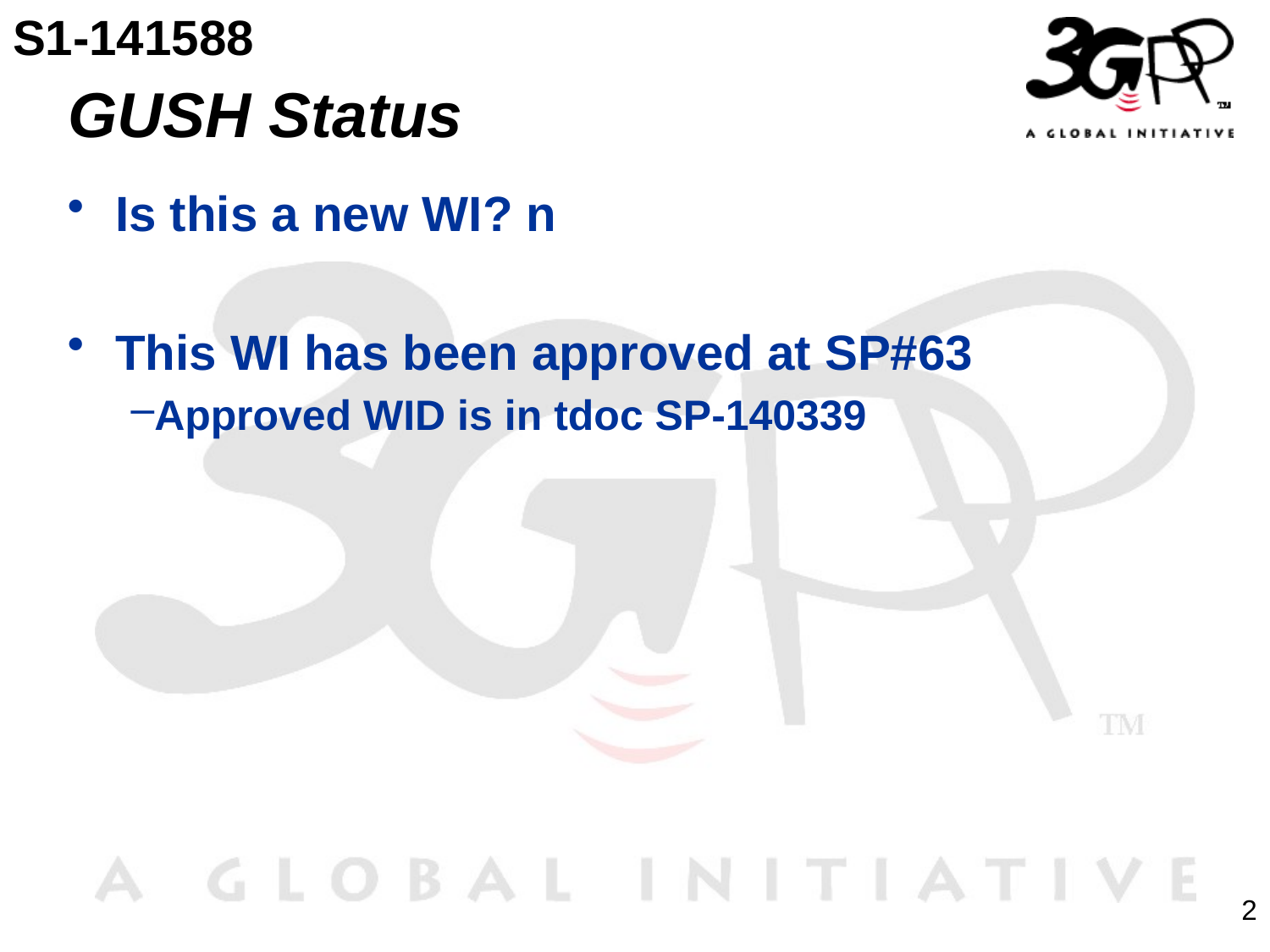

S1-141588

# GUSH Status
Is this a new WI? n

This WI has been approved at SP#63
Approved WID is in tdoc SP-140339
2